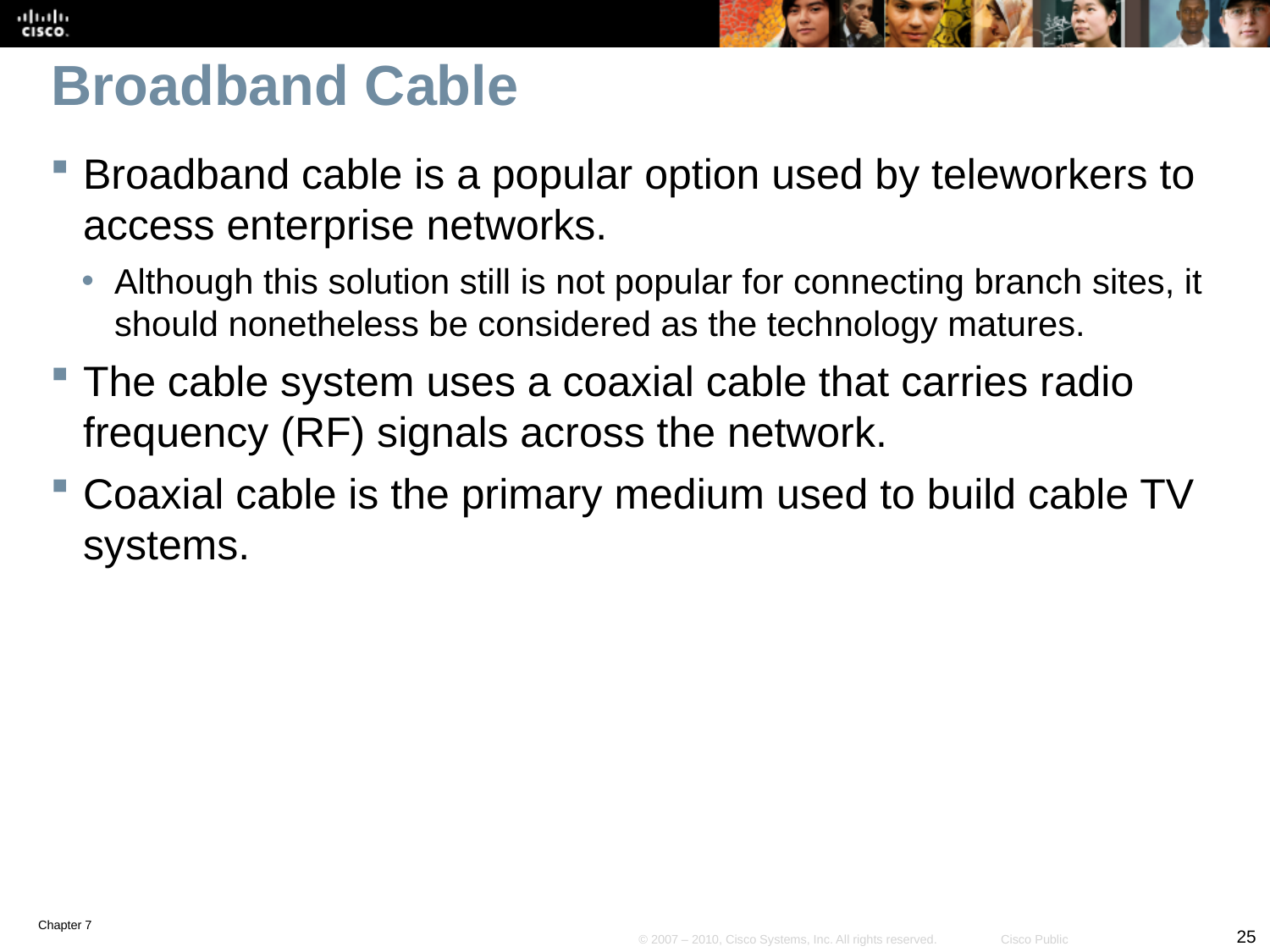

# Broadband Cable
Broadband cable is a popular option used by teleworkers to access enterprise networks.
Although this solution still is not popular for connecting branch sites, it should nonetheless be considered as the technology matures.
The cable system uses a coaxial cable that carries radio frequency (RF) signals across the network.
Coaxial cable is the primary medium used to build cable TV systems.